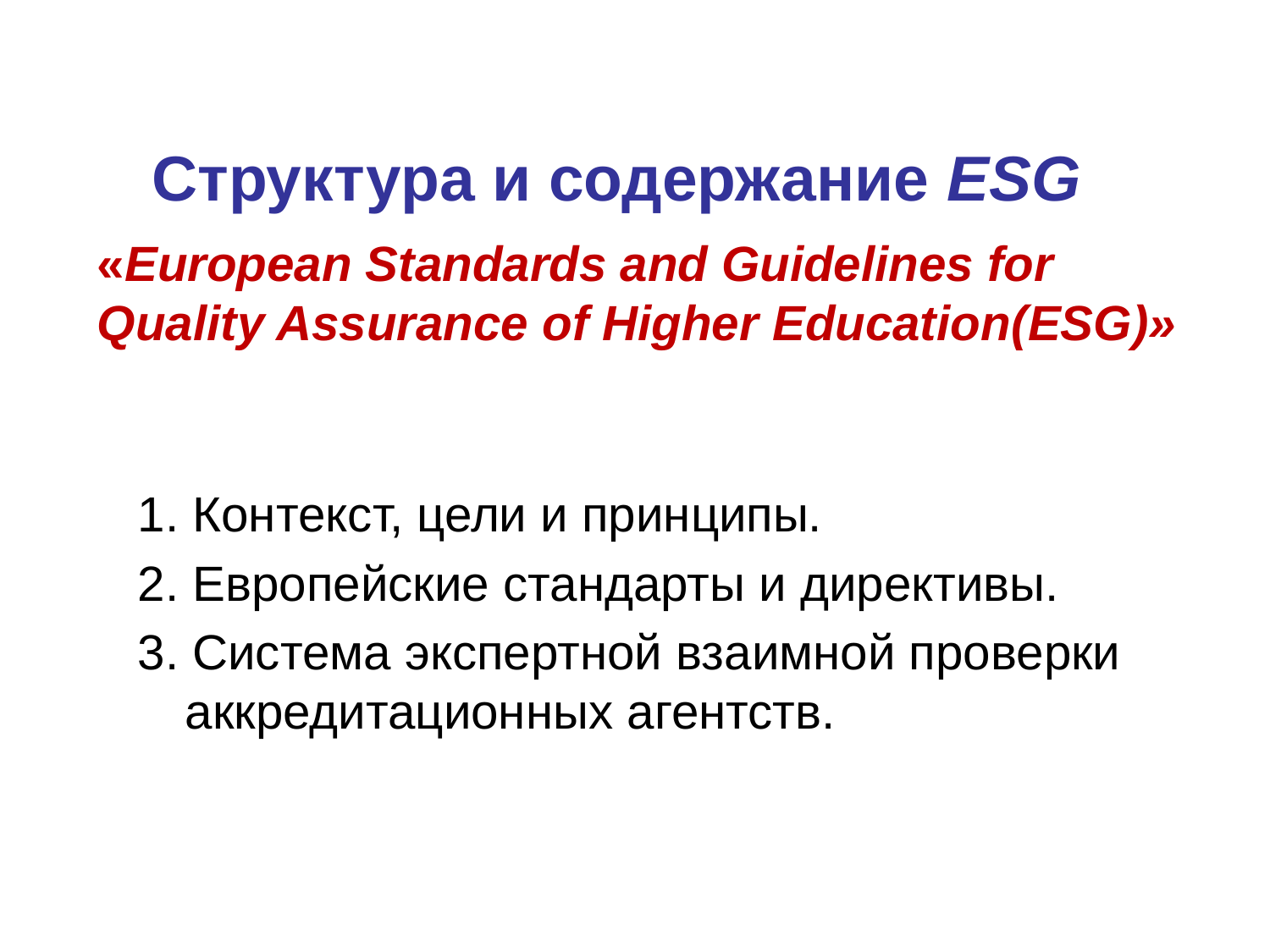

# Структура и содержание ESG
«European Standards and Guidelines for Quality Assurance of Higher Education(ESG)»
1. Контекст, цели и принципы.
2. Европейские стандарты и директивы.
3. Система экспертной взаимной проверки аккредитационных агентств.